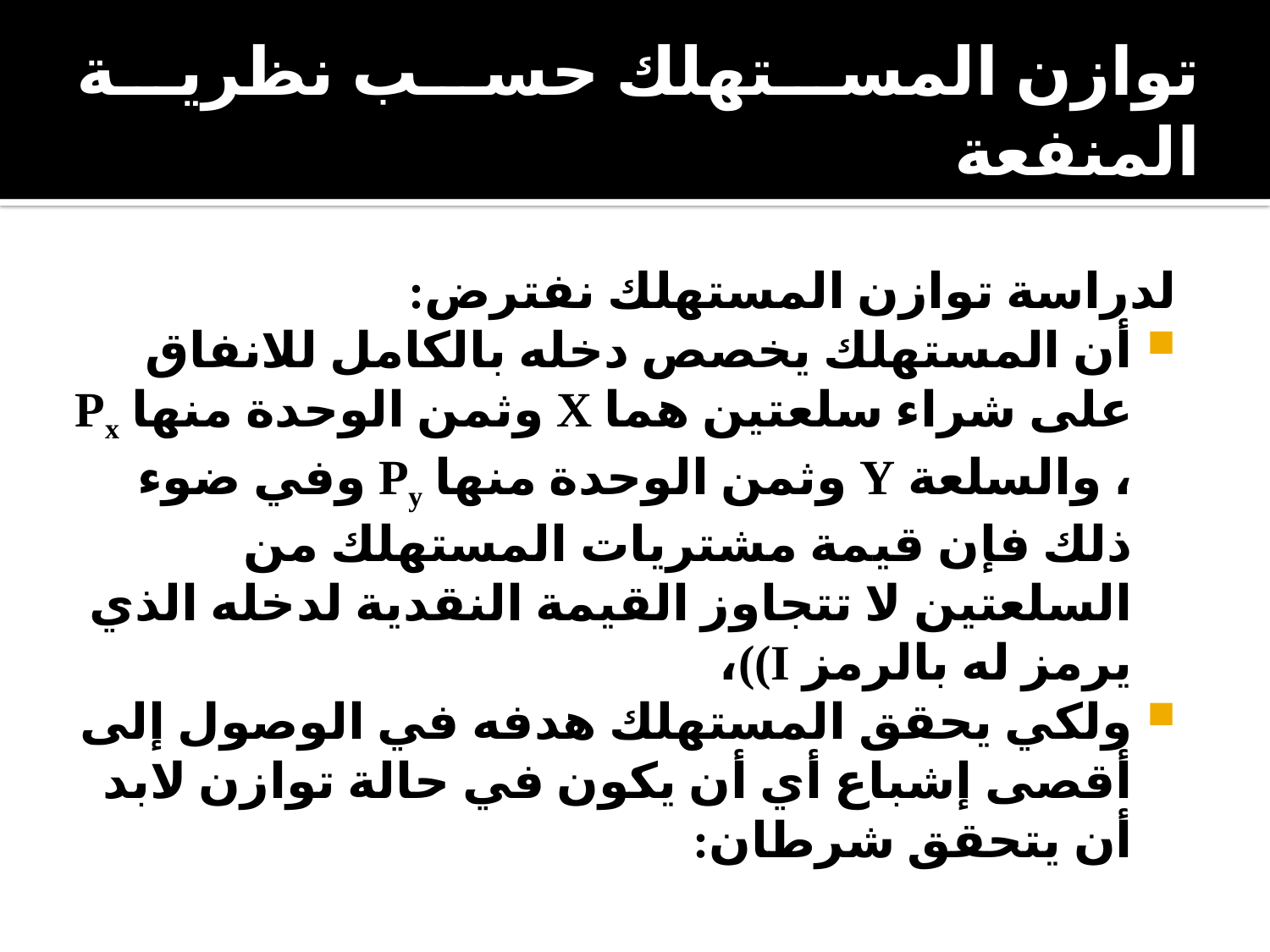

# توازن المستهلك حسب نظرية المنفعة
لدراسة توازن المستهلك نفترض:
أن المستهلك يخصص دخله بالكامل للانفاق على شراء سلعتين هما X وثمن الوحدة منها Px ، والسلعة Y وثمن الوحدة منها Py وفي ضوء ذلك فإن قيمة مشتريات المستهلك من السلعتين لا تتجاوز القيمة النقدية لدخله الذي يرمز له بالرمز I))،
ولكي يحقق المستهلك هدفه في الوصول إلى أقصى إشباع أي أن يكون في حالة توازن لابد أن يتحقق شرطان: